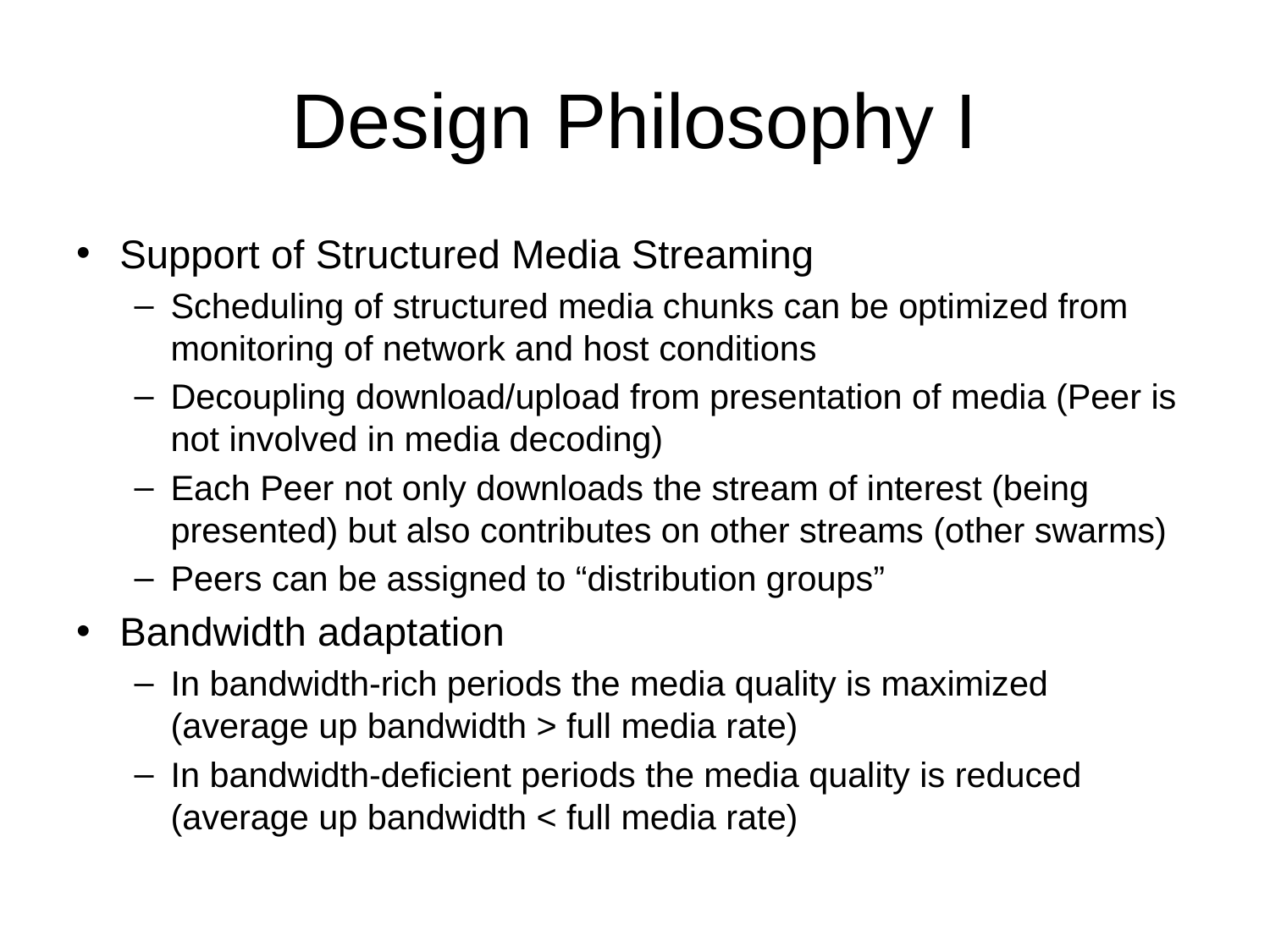

# Design Philosophy I
Support of Structured Media Streaming
Scheduling of structured media chunks can be optimized from monitoring of network and host conditions
Decoupling download/upload from presentation of media (Peer is not involved in media decoding)
Each Peer not only downloads the stream of interest (being presented) but also contributes on other streams (other swarms)
Peers can be assigned to “distribution groups”
Bandwidth adaptation
In bandwidth-rich periods the media quality is maximized (average up bandwidth > full media rate)
In bandwidth-deficient periods the media quality is reduced (average up bandwidth < full media rate)